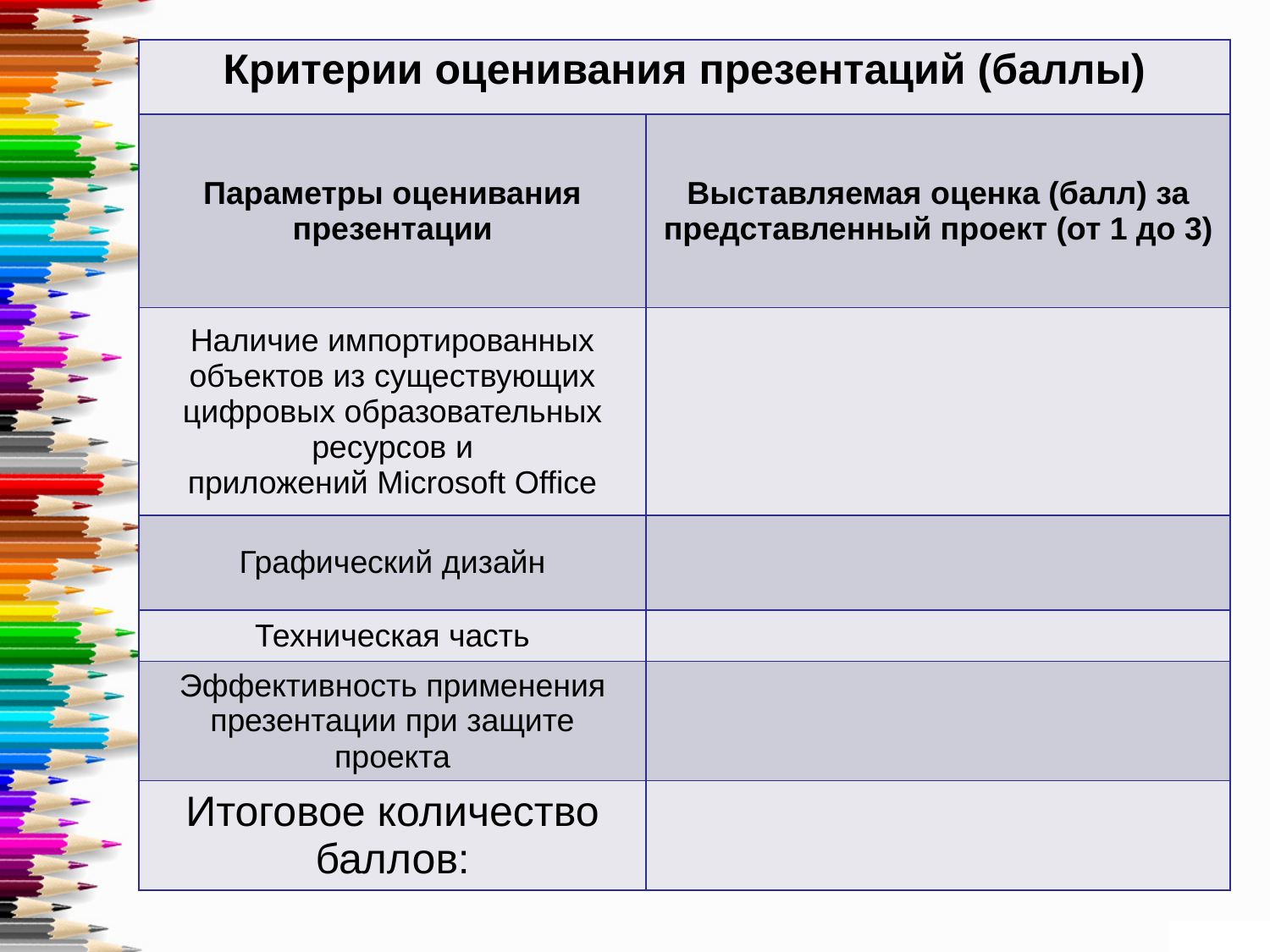

| Критерии оценивания презентаций (баллы) |  |
| --- | --- |
| Параметры оценивания презентации | Выставляемая оценка (балл) за представленный проект (от 1 до 3) |
| Наличие импортированных объектов из существующих цифровых образовательных ресурсов и приложений Microsoft Office |  |
| Графический дизайн |  |
| Техническая часть |  |
| Эффективность применения презентации при защите проекта |  |
| Итоговое количество баллов: |  |